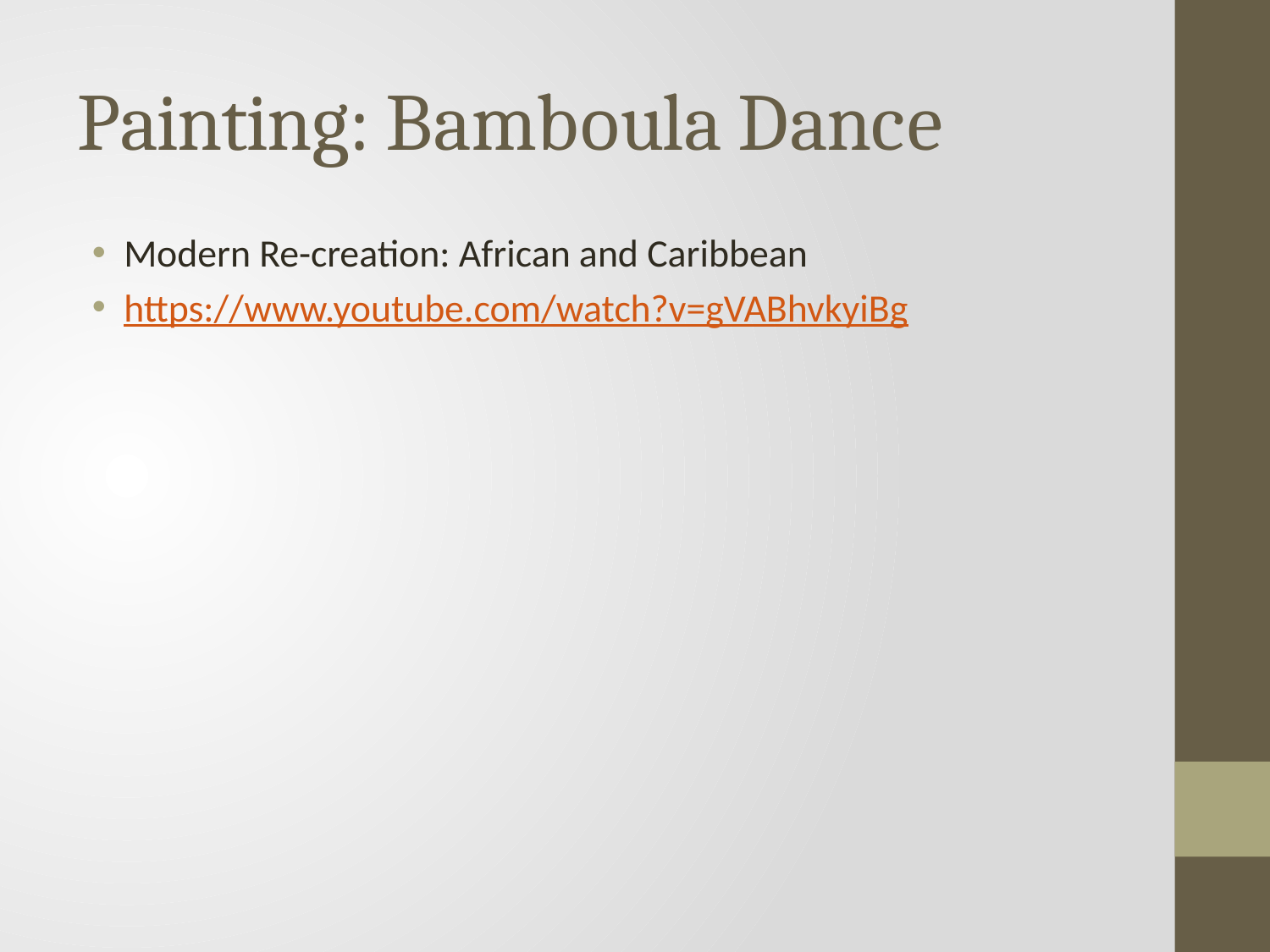

# Painting: Bamboula Dance
Modern Re-creation: African and Caribbean
https://www.youtube.com/watch?v=gVABhvkyiBg